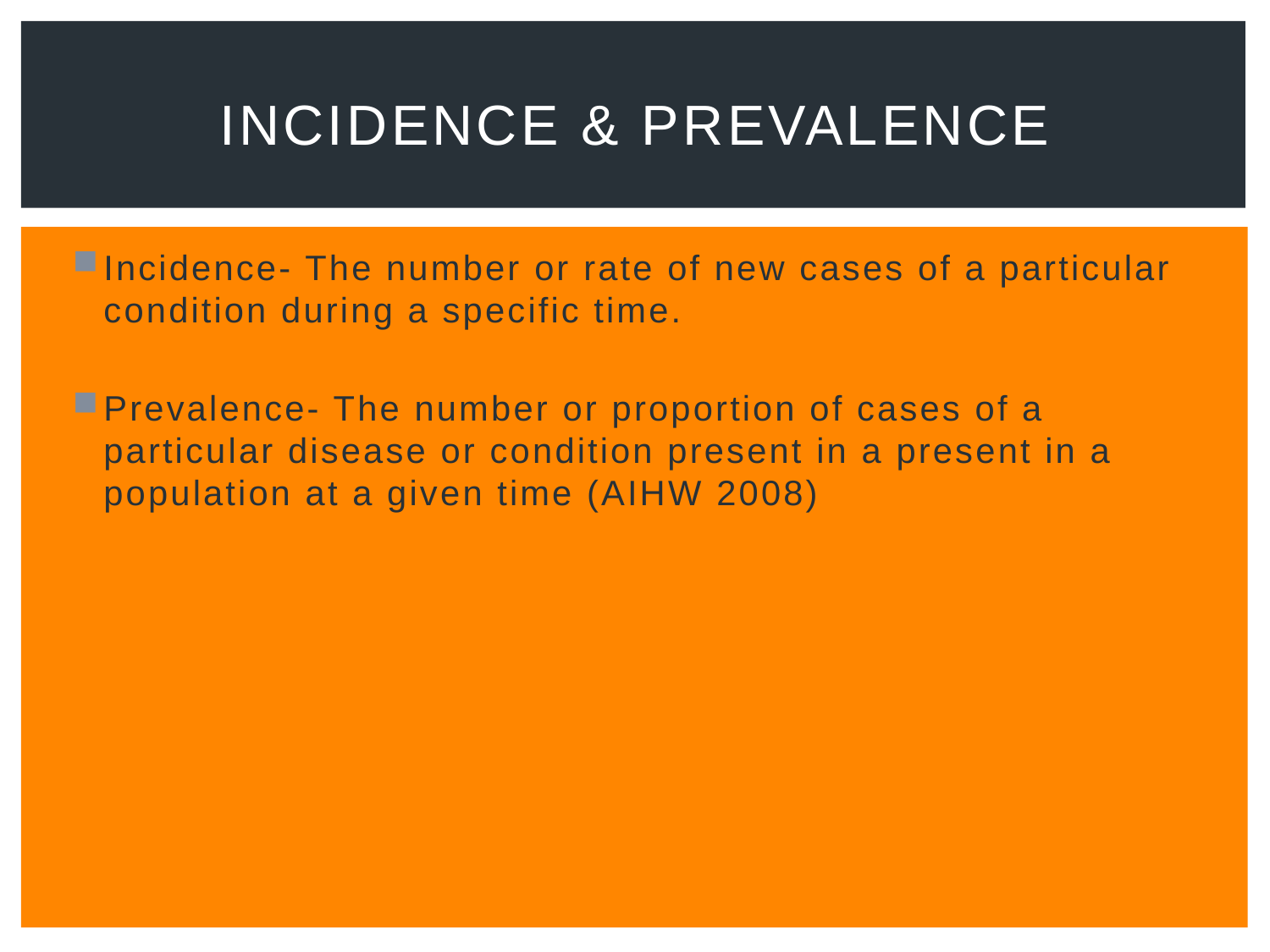

# Incidence & Prevalence
Incidence- The number or rate of new cases of a particular condition during a specific time.

Prevalence- The number or proportion of cases of a particular disease or condition present in a present in a population at a given time (AIHW 2008)